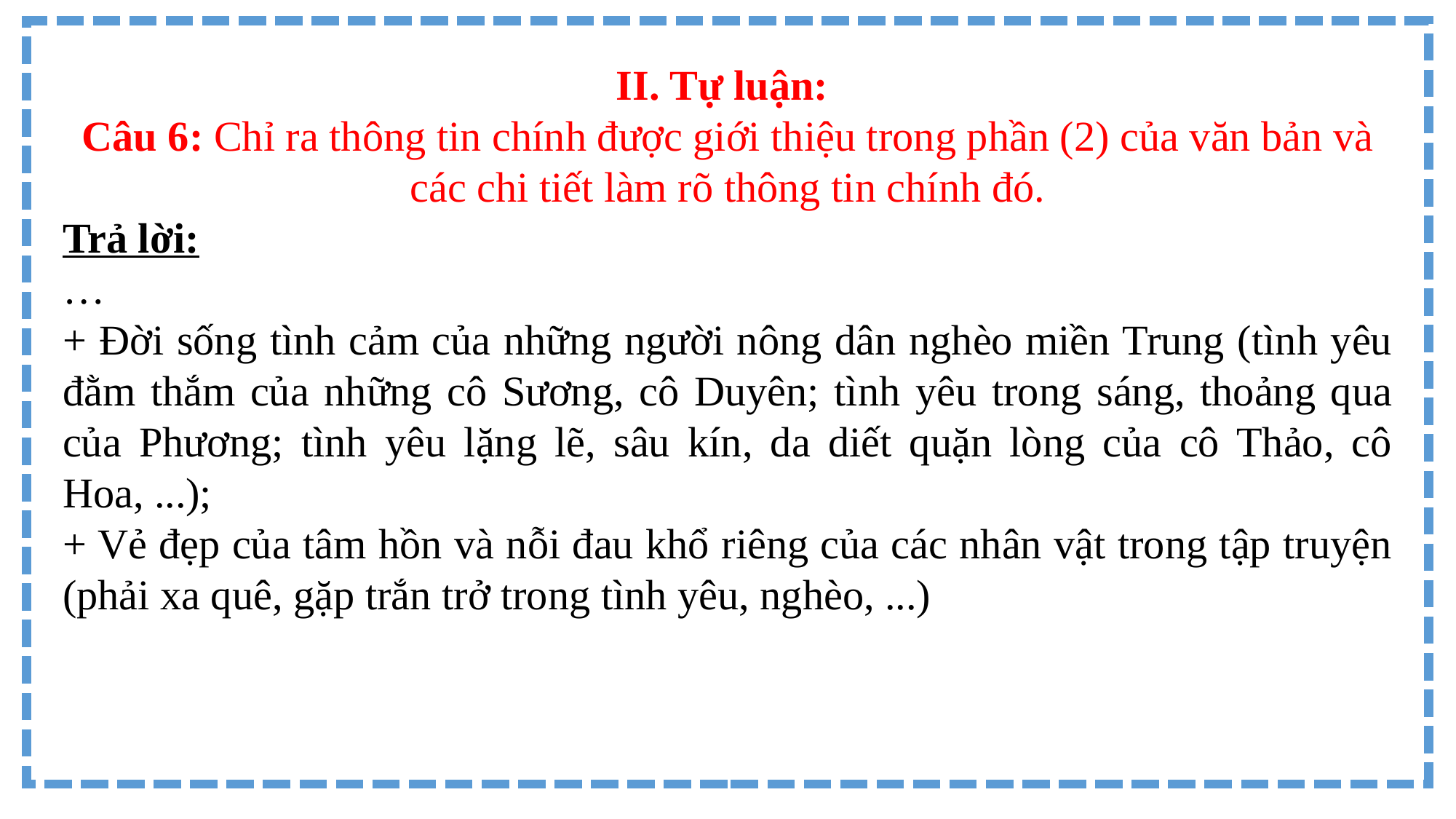

II. Tự luận:
Câu 6: Chỉ ra thông tin chính được giới thiệu trong phần (2) của văn bản và các chi tiết làm rõ thông tin chính đó.
Trả lời:
…
+ Đời sống tình cảm của những người nông dân nghèo miền Trung (tình yêu đằm thắm của những cô Sương, cô Duyên; tình yêu trong sáng, thoảng qua của Phương; tình yêu lặng lẽ, sâu kín, da diết quặn lòng của cô Thảo, cô Hoa, ...);
+ Vẻ đẹp của tâm hồn và nỗi đau khổ riêng của các nhân vật trong tập truyện (phải xa quê, gặp trắn trở trong tình yêu, nghèo, ...)